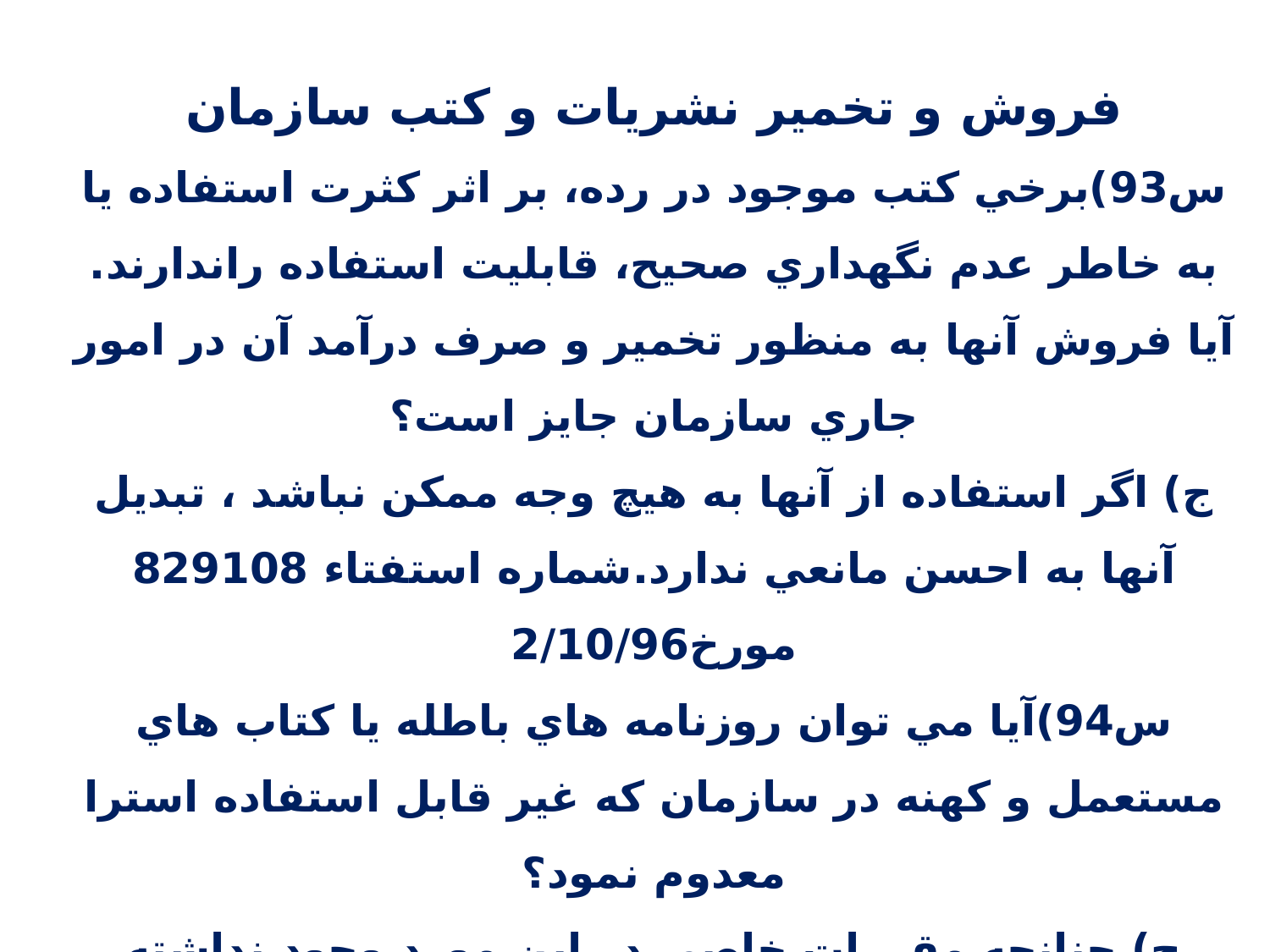

فروش و تخمير نشريات و كتب سازمان
س93)برخي كتب موجود در رده، بر اثر كثرت استفاده يا به خاطر عدم نگهداري صحيح، قابليت استفاده راندارند. آيا فروش آنها به منظور تخمير و صرف درآمد آن در امور جاري سازمان جايز است؟
ج) اگر استفاده از آنها به هيچ وجه ممكن نباشد ، تبديل آنها به احسن مانعي ندارد.شماره استفتاء 829108 مورخ2/10/96
س94)آيا مي توان روزنامه هاي باطله يا كتاب هاي مستعمل و كهنه در سازمان كه غير قابل استفاده استرا معدوم نمود؟
ج) چنانچه مقررات خاصي در اين مورد وجود نداشته باشد مسئول مي تواند به نحوي كه مصلحتسازمان اقتضاء مي كند، عمل نمايد
مستفاد از سايت ليدر ؛ س829108